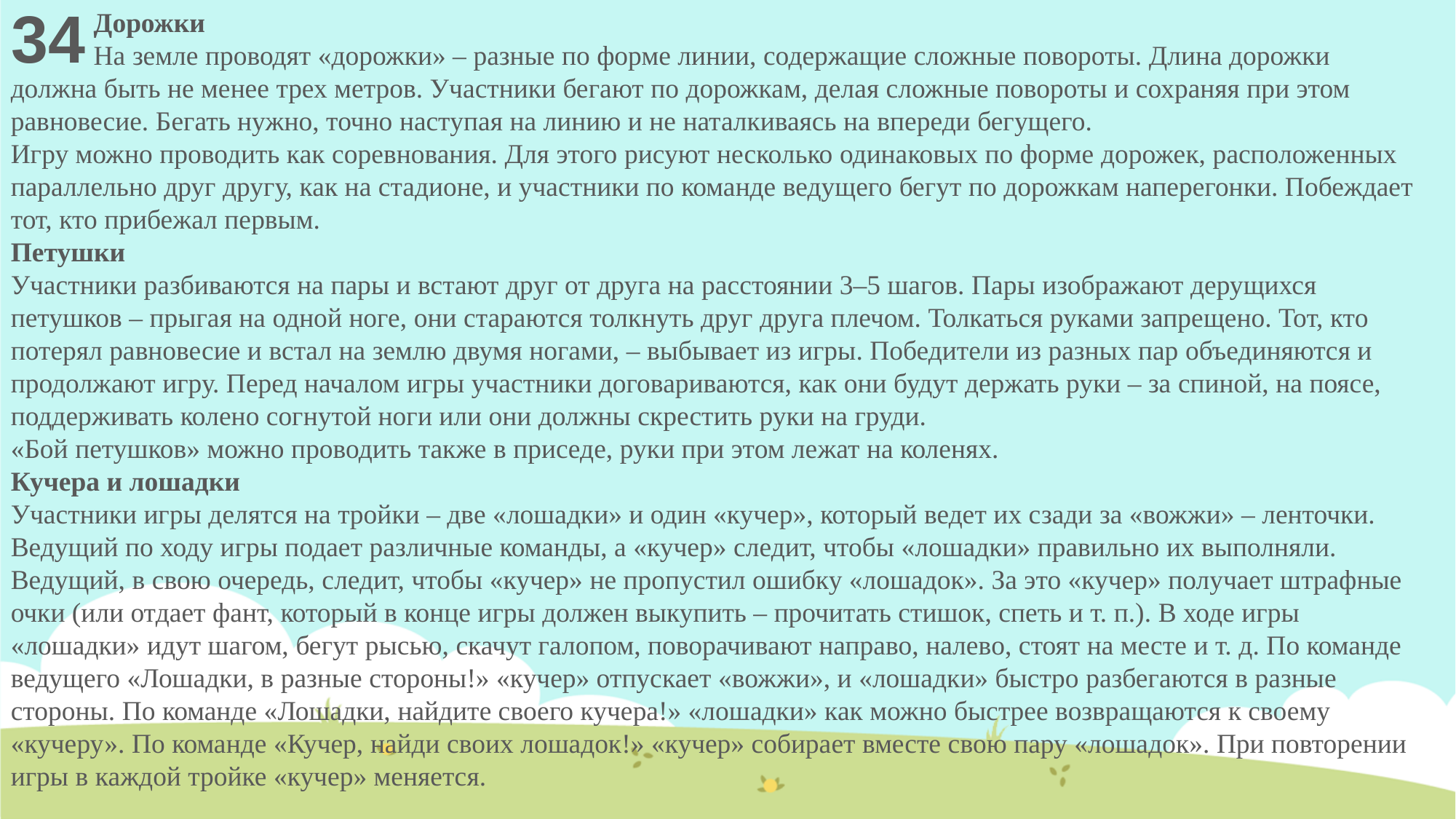

Дорожки
            На земле проводят «дорожки» – разные по форме линии, содержащие сложные повороты. Длина дорожки должна быть не менее трех метров. Участники бегают по дорожкам, делая сложные повороты и сохраняя при этом равновесие. Бегать нужно, точно наступая на линию и не наталкиваясь на впереди бегущего.
Игру можно проводить как соревнования. Для этого рисуют несколько одинаковых по форме дорожек, расположенных параллельно друг другу, как на стадионе, и участники по команде ведущего бегут по дорожкам наперегонки. Побеждает тот, кто прибежал первым.
Петушки
Участники разбиваются на пары и встают друг от друга на расстоянии 3–5 шагов. Пары изображают дерущихся петушков – прыгая на одной ноге, они стараются толкнуть друг друга плечом. Толкаться руками запрещено. Тот, кто потерял равновесие и встал на землю двумя ногами, – выбывает из игры. Победители из разных пар объединяются и продолжают игру. Перед началом игры участники договариваются, как они будут держать руки – за спиной, на поясе, поддерживать колено согнутой ноги или они должны скрестить руки на груди.
«Бой петушков» можно проводить также в приседе, руки при этом лежат на коленях.
Кучера и лошадки
Участники игры делятся на тройки – две «лошадки» и один «кучер», который ведет их сзади за «вожжи» – ленточки. Ведущий по ходу игры подает различные команды, а «кучер» следит, чтобы «лошадки» правильно их выполняли. Ведущий, в свою очередь, следит, чтобы «кучер» не пропустил ошибку «лошадок». За это «кучер» получает штрафные очки (или отдает фант, который в конце игры должен выкупить – прочитать стишок, спеть и т. п.). В ходе игры «лошадки» идут шагом, бегут рысью, скачут галопом, поворачивают направо, налево, стоят на месте и т. д. По команде ведущего «Лошадки, в разные стороны!» «кучер» отпускает «вожжи», и «лошадки» быстро разбегаются в разные стороны. По команде «Лошадки, найдите своего кучера!» «лошадки» как можно быстрее возвращаются к своему «кучеру». По команде «Кучер, найди своих лошадок!» «кучер» собирает вместе свою пару «лошадок». При повторении игры в каждой тройке «кучер» меняется.
34